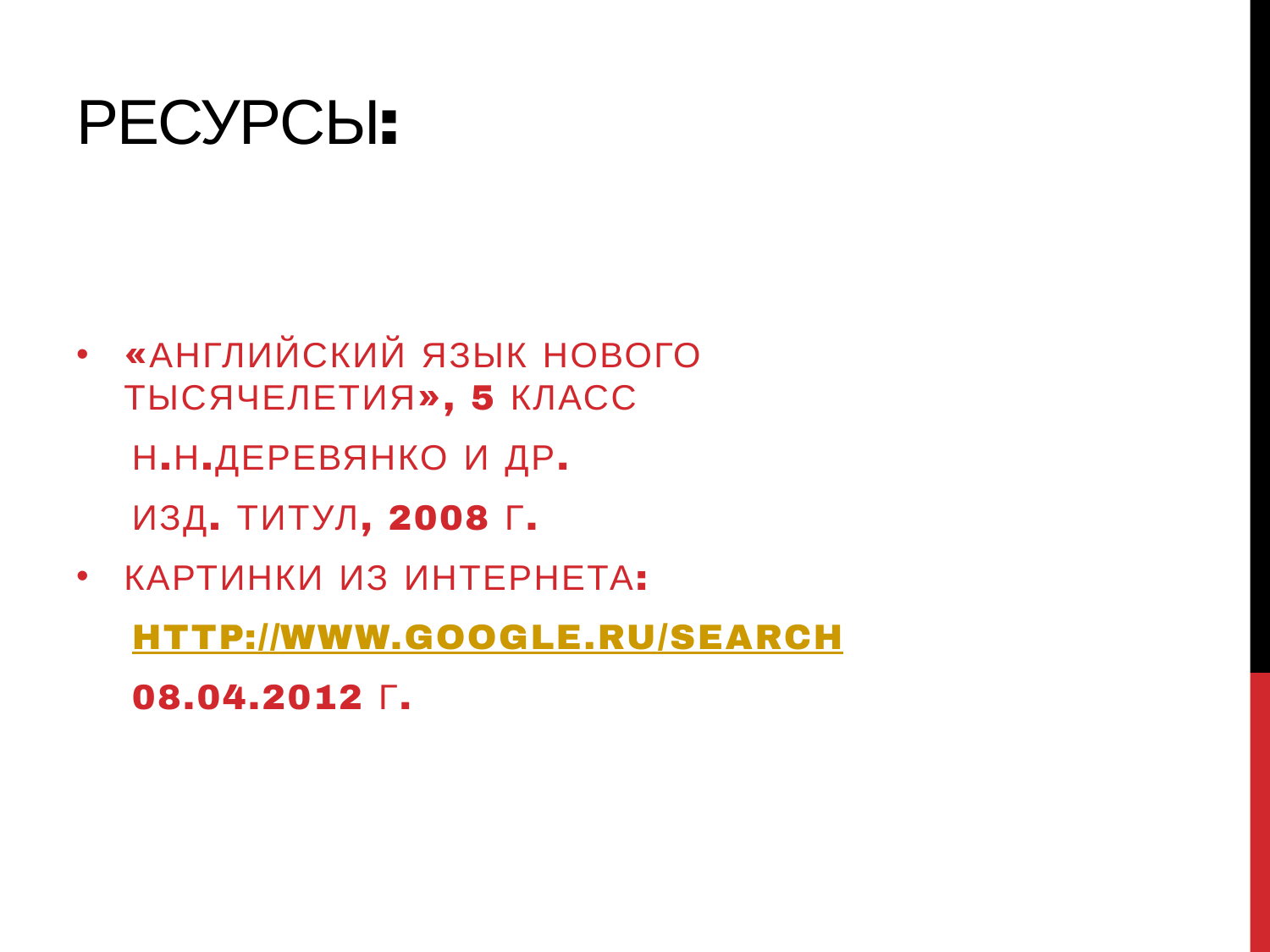

# Ресурсы:

«Английский язык нового тысячелетия», 5 класс
    Н.Н.Деревянко и др.
    изд. Титул, 2008 г.
Картинки из интернета:
    http://www.google.ru/search
    08.04.2012 г.